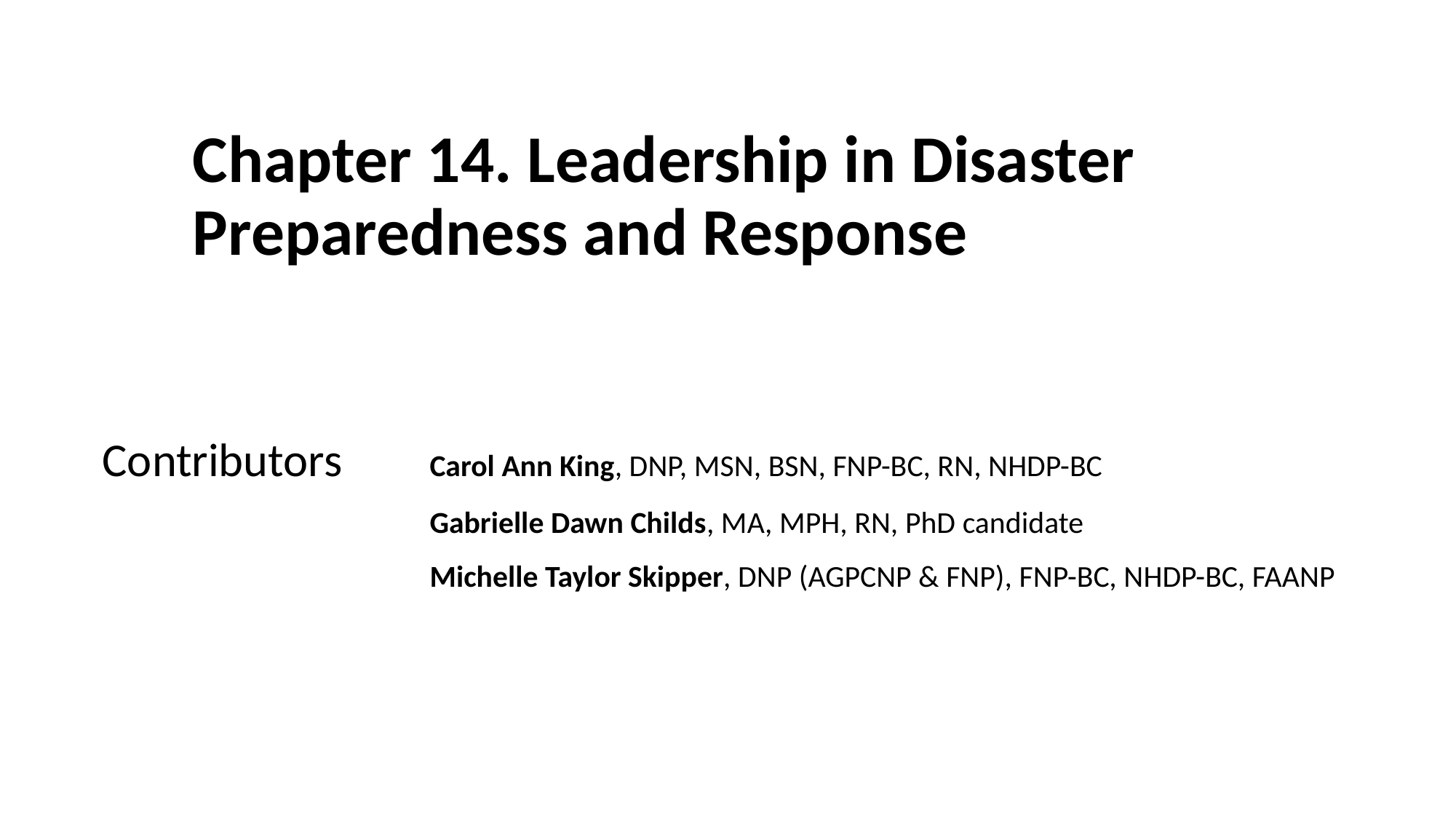

# Chapter 14. Leadership in Disaster Preparedness and Response
Contributors	Carol Ann King, DNP, MSN, BSN, FNP-BC, RN, NHDP-BC
			Gabrielle Dawn Childs, MA, MPH, RN, PhD candidate
			Michelle Taylor Skipper, DNP (AGPCNP & FNP), FNP-BC, NHDP-BC, FAANP